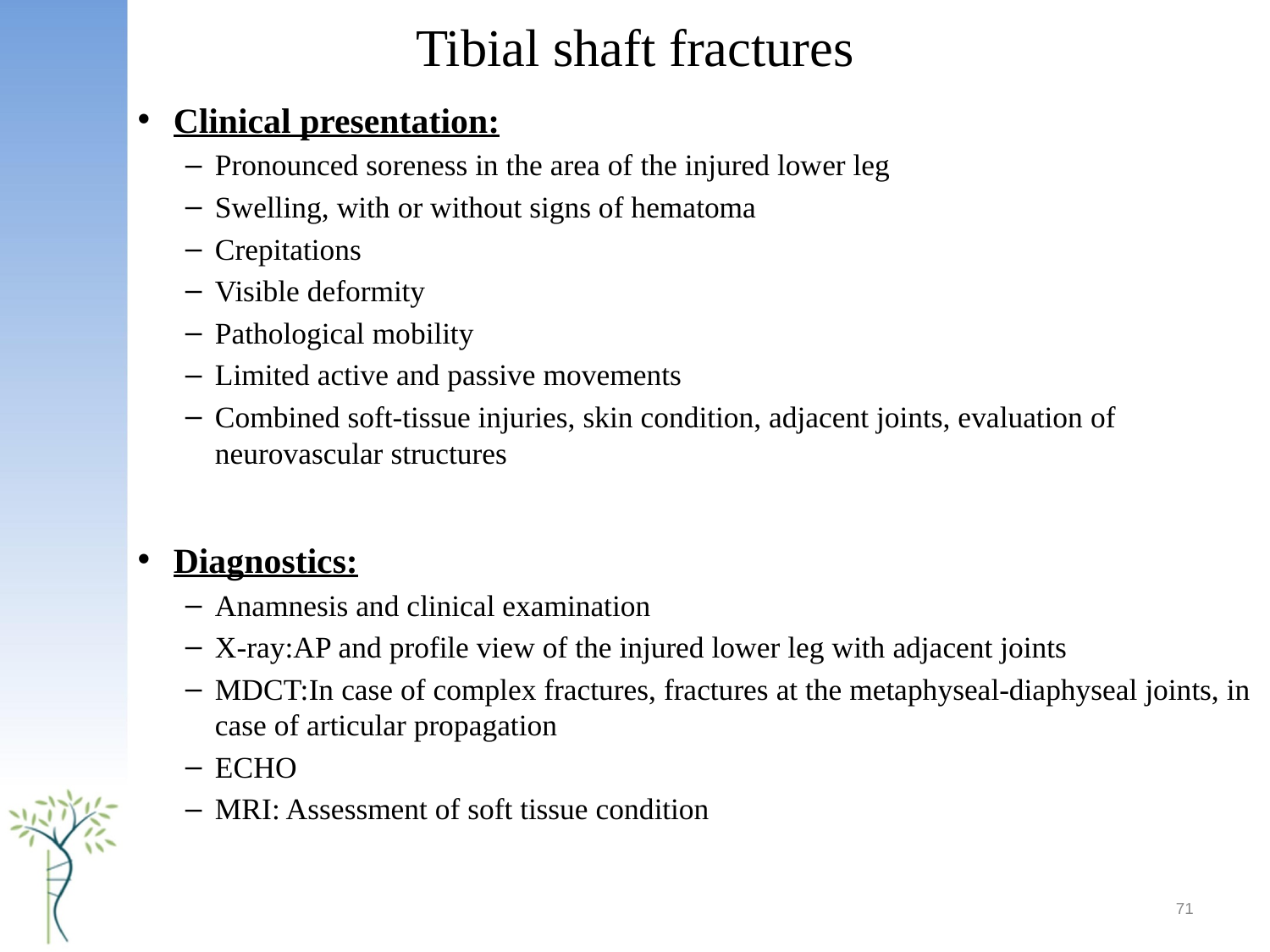

# Tibial shaft fractures
Clinical presentation:
Pronounced soreness in the area of ​​the injured lower leg
Swelling, with or without signs of hematoma
Crepitations
Visible deformity
Pathological mobility
Limited active and passive movements
Combined soft-tissue injuries, skin condition, adjacent joints, evaluation of neurovascular structures

Diagnostics:
Anamnesis and clinical examination
X-ray:AP and profile view of the injured lower leg with adjacent joints
MDCT:In case of complex fractures, fractures at the metaphyseal-diaphyseal joints, in case of articular propagation
ECHO
MRI: Assessment of soft tissue condition
71